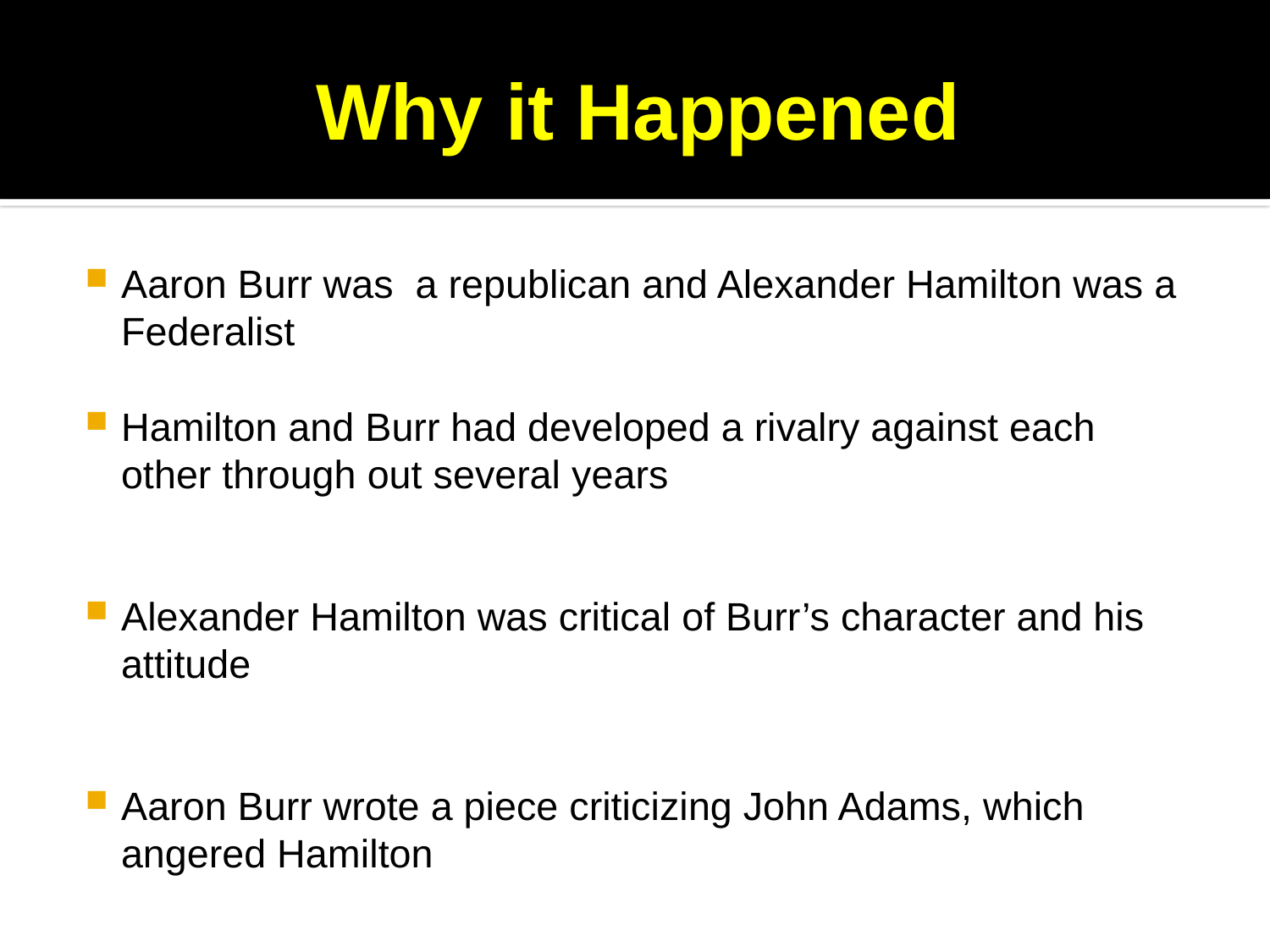

# Why it Happened
Aaron Burr was  a republican and Alexander Hamilton was a Federalist

Hamilton and Burr had developed a rivalry against each other through out several years

Alexander Hamilton was critical of Burr’s character and his attitude

Aaron Burr wrote a piece criticizing John Adams, which angered Hamilton